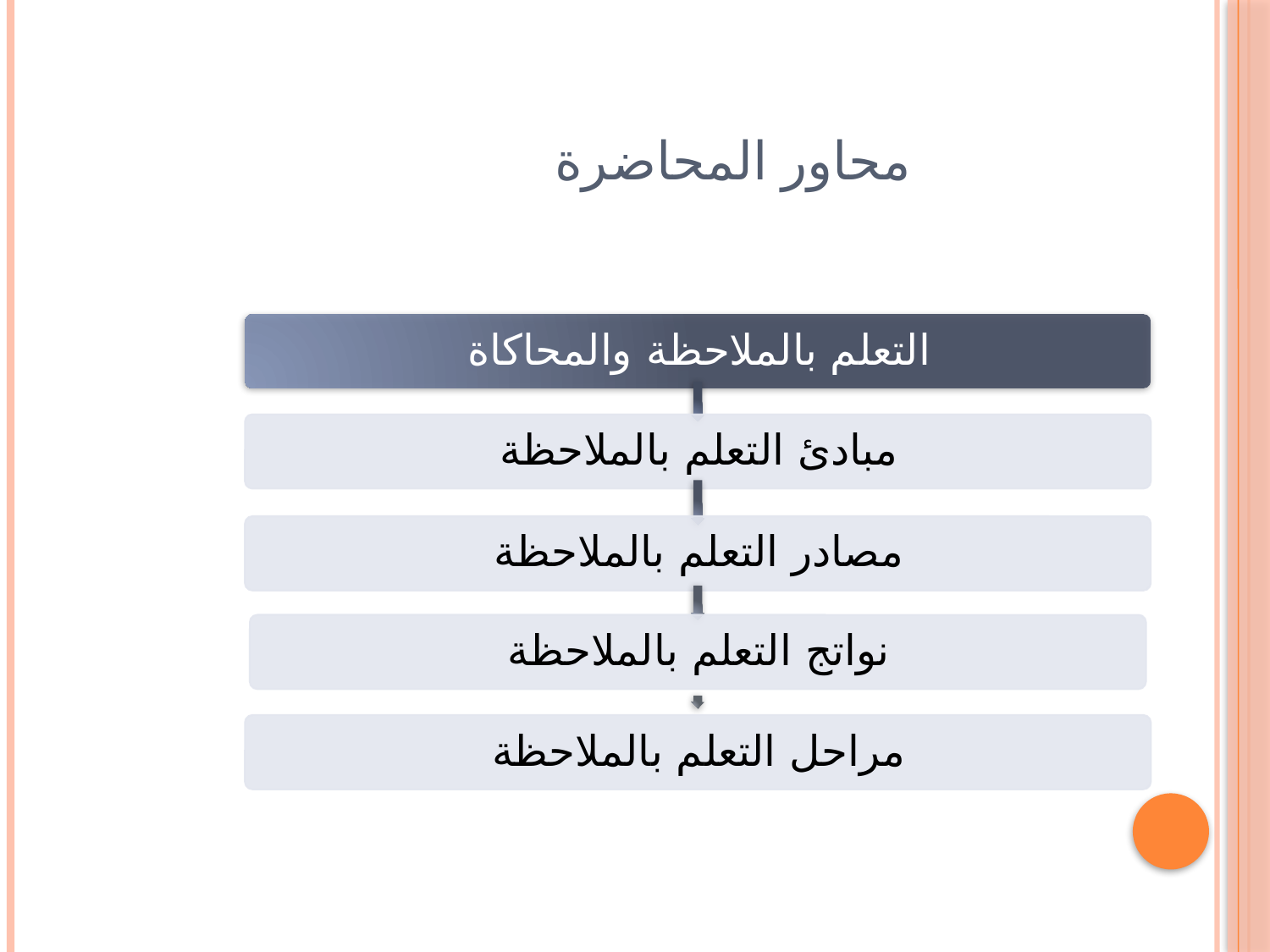

# محاور المحاضرة
التعلم بالملاحظة والمحاكاة
مبادئ التعلم بالملاحظة
مصادر التعلم بالملاحظة
نواتج التعلم بالملاحظة
مراحل التعلم بالملاحظة